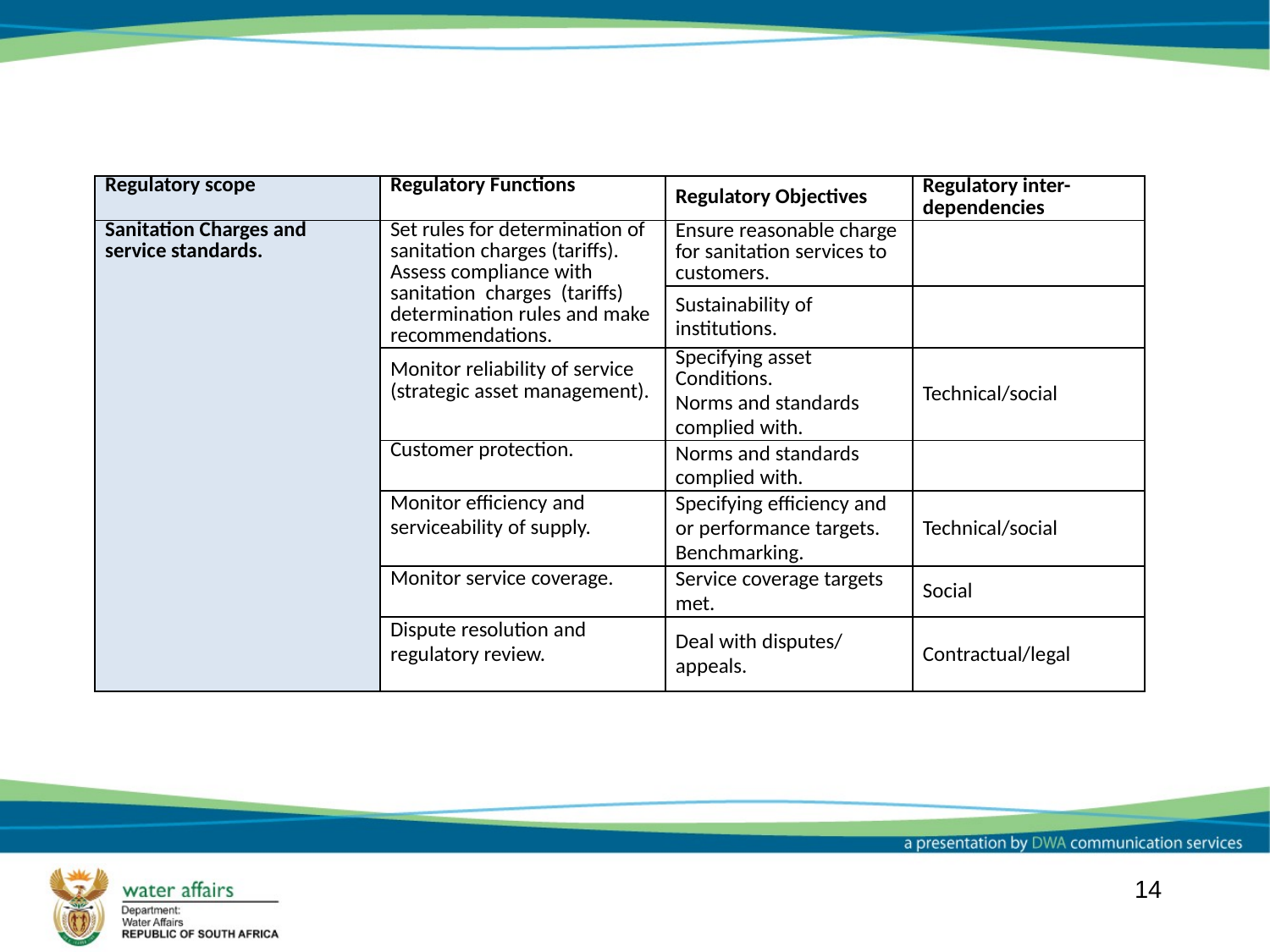

| Regulatory scope | Regulatory Functions | Regulatory Objectives | Regulatory inter-dependencies |
| --- | --- | --- | --- |
| Sanitation Charges and service standards. | Set rules for determination of sanitation charges (tariffs). Assess compliance with sanitation charges (tariffs) determination rules and make recommendations. | Ensure reasonable charge for sanitation services to customers. |  |
|  |  | Sustainability of institutions. |  |
|  | Monitor reliability of service (strategic asset management). | Specifying asset Conditions. Norms and standards complied with. | Technical/social |
|  | Customer protection. | Norms and standards complied with. |  |
|  | Monitor efficiency and serviceability of supply. | Specifying efficiency and or performance targets. Benchmarking. | Technical/social |
|  | Monitor service coverage. | Service coverage targets met. | Social |
|  | Dispute resolution and regulatory review. | Deal with disputes/ appeals. | Contractual/legal |
14